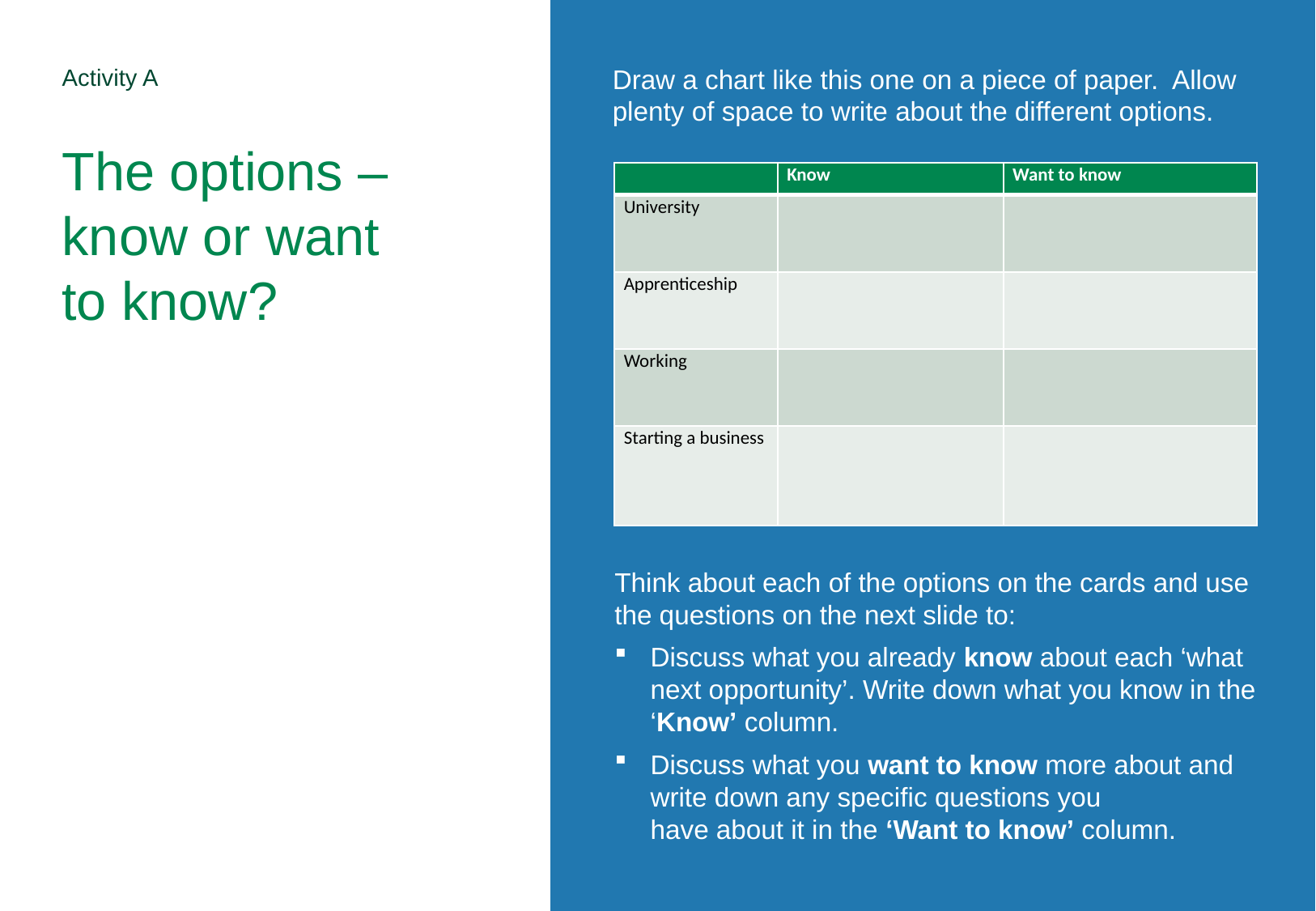

Draw a chart like this one on a piece of paper.  Allow plenty of space to write about the different options.
Activity A
The options – know or want to know?
|  | Know | Want to know |
| --- | --- | --- |
| University |  |  |
| Apprenticeship |  |  |
| Working |  |  |
| Starting a business |  |  |
Think about each of the options on the cards and use the questions on the next slide to:
Discuss what you already know about each ‘what next opportunity’. Write down what you know in the ‘Know’ column.
Discuss what you want to know more about and write down any specific questions you
have about it in the ‘Want to know’ column.